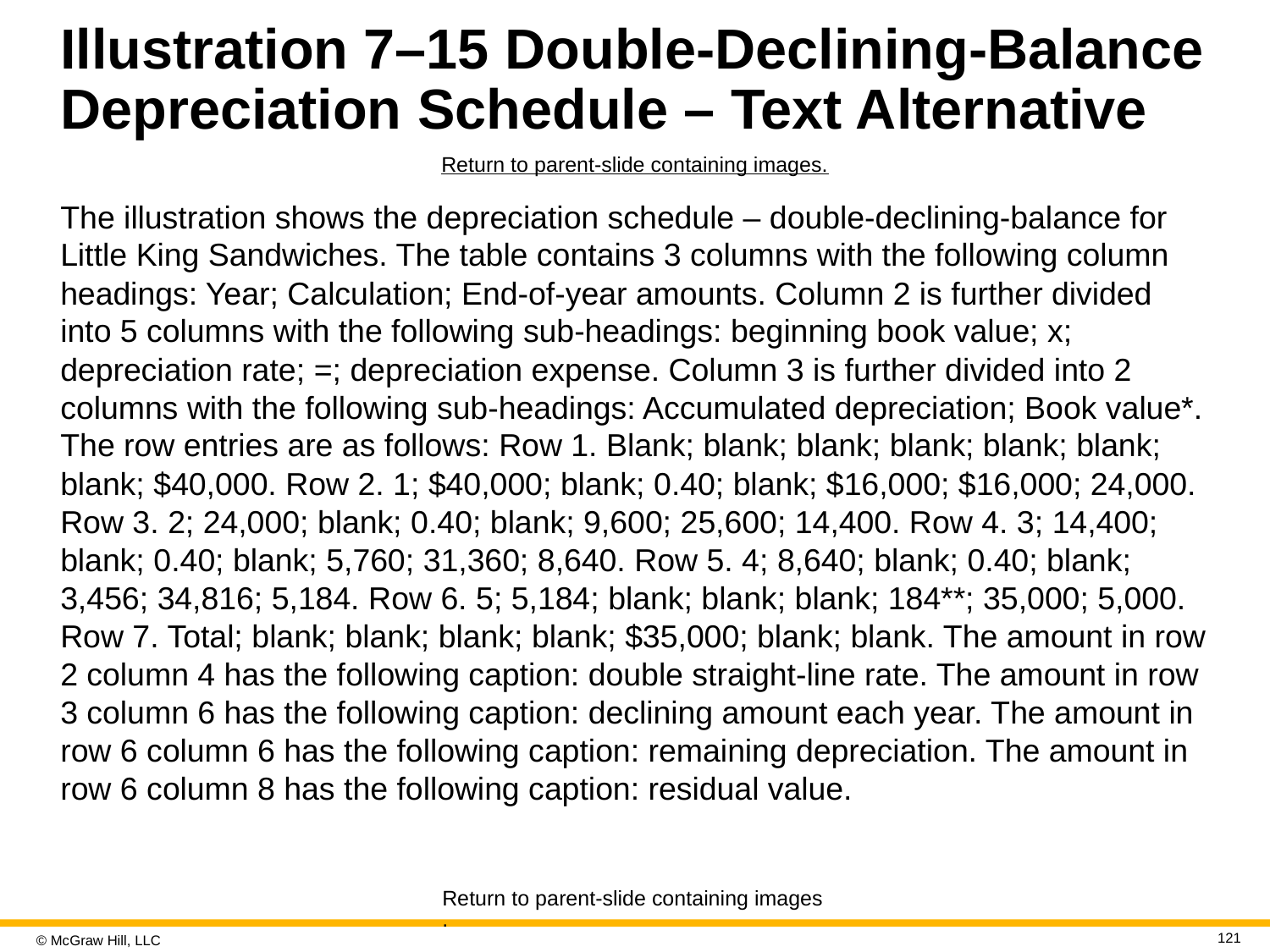

# Illustration 7–15 Double-Declining-Balance Depreciation Schedule – Text Alternative
Return to parent-slide containing images.
The illustration shows the depreciation schedule – double-declining-balance for Little King Sandwiches. The table contains 3 columns with the following column headings: Year; Calculation; End-of-year amounts. Column 2 is further divided into 5 columns with the following sub-headings: beginning book value; x; depreciation rate; =; depreciation expense. Column 3 is further divided into 2 columns with the following sub-headings: Accumulated depreciation; Book value*. The row entries are as follows: Row 1. Blank; blank; blank; blank; blank; blank; blank; $40,000. Row 2. 1; $40,000; blank; 0.40; blank; $16,000; $16,000; 24,000. Row 3. 2; 24,000; blank; 0.40; blank; 9,600; 25,600; 14,400. Row 4. 3; 14,400; blank; 0.40; blank; 5,760; 31,360; 8,640. Row 5. 4; 8,640; blank; 0.40; blank; 3,456; 34,816; 5,184. Row 6. 5; 5,184; blank; blank; blank; 184**; 35,000; 5,000. Row 7. Total; blank; blank; blank; blank; $35,000; blank; blank. The amount in row 2 column 4 has the following caption: double straight-line rate. The amount in row 3 column 6 has the following caption: declining amount each year. The amount in row 6 column 6 has the following caption: remaining depreciation. The amount in row 6 column 8 has the following caption: residual value.
Return to parent-slide containing images.
121